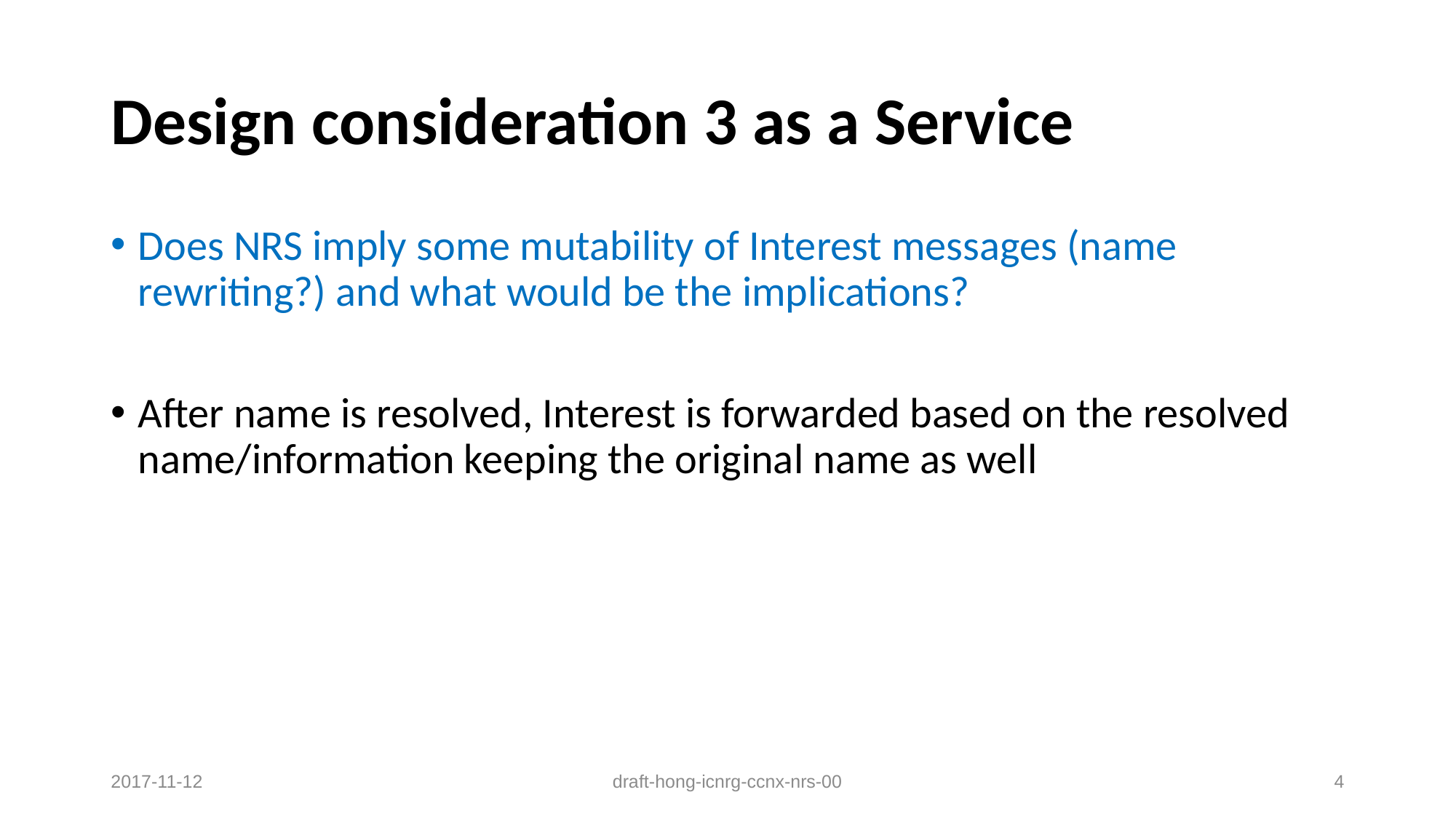

# Design consideration 3 as a Service
Does NRS imply some mutability of Interest messages (name rewriting?) and what would be the implications?

After name is resolved, Interest is forwarded based on the resolved name/information keeping the original name as well
2017-11-12
draft-hong-icnrg-ccnx-nrs-00
4